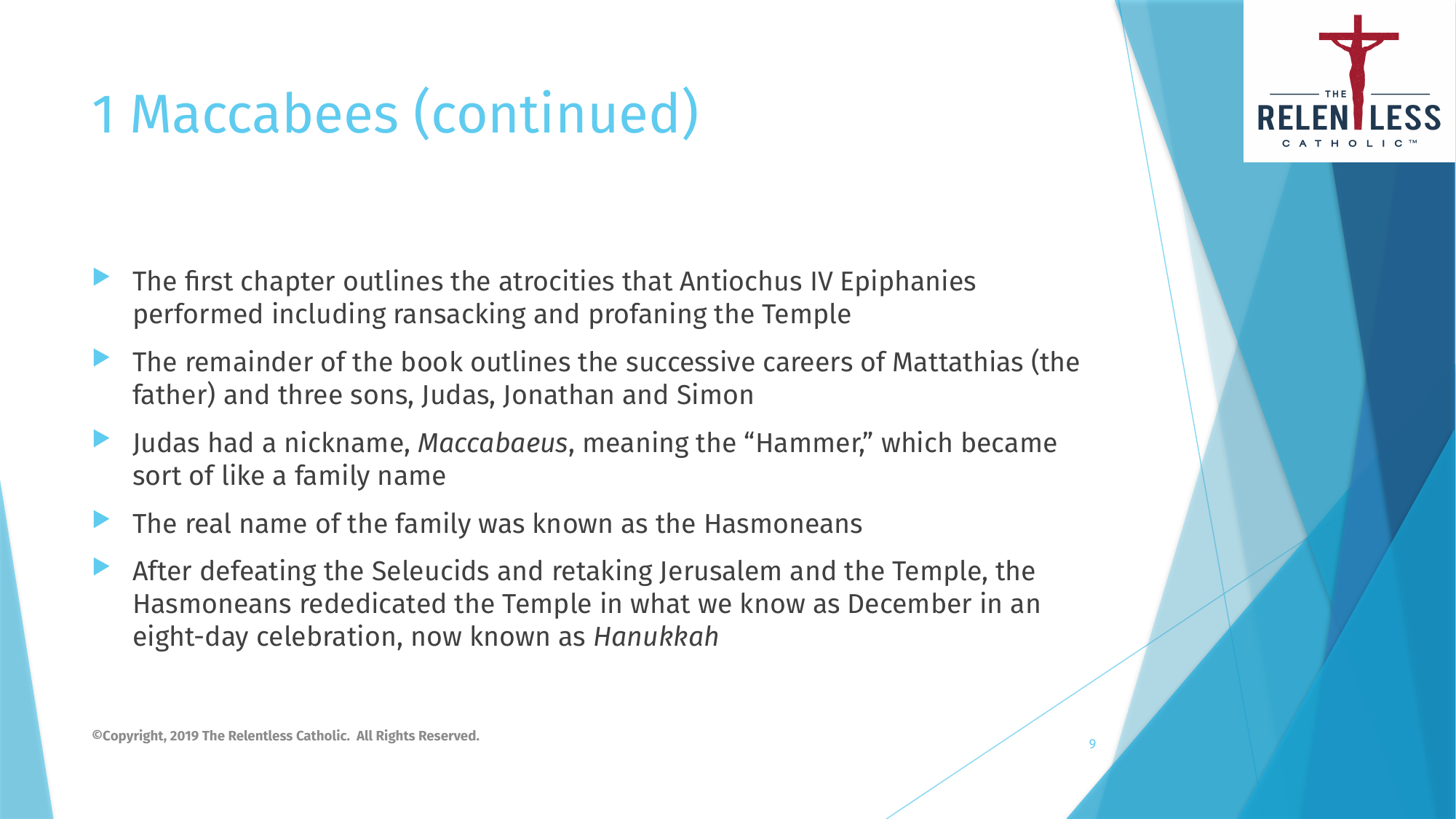

# 1 Maccabees (continued)
The first chapter outlines the atrocities that Antiochus IV Epiphanies performed including ransacking and profaning the Temple
The remainder of the book outlines the successive careers of Mattathias (the father) and three sons, Judas, Jonathan and Simon
Judas had a nickname, Maccabaeus, meaning the “Hammer,” which became sort of like a family name
The real name of the family was known as the Hasmoneans
After defeating the Seleucids and retaking Jerusalem and the Temple, the Hasmoneans rededicated the Temple in what we know as December in an eight-day celebration, now known as Hanukkah
©Copyright, 2019 The Relentless Catholic.  All Rights Reserved.

9